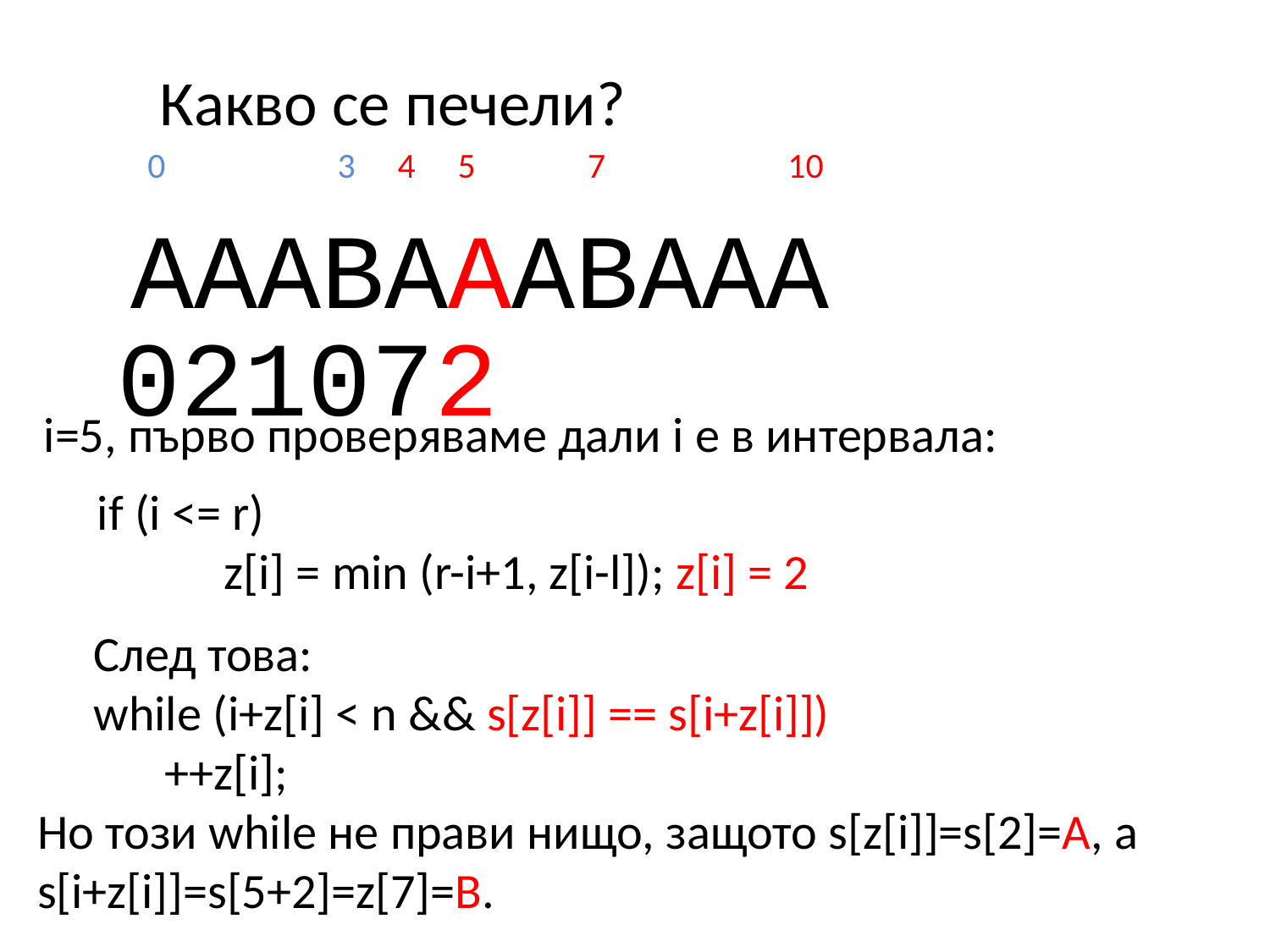

Какво се печели?
0
3
4
5
7
10
AAABAAABAAA
021072
i=5, първо проверяваме дали i е в интервала:
if (i <= r)
	z[i] = min (r-i+1, z[i-l]); z[i] = 2
     След това:
     while (i+z[i] < n && s[z[i]] == s[i+z[i]])
	++z[i];
Но този while не прави нищо, защото s[z[i]]=s[2]=A, а s[i+z[i]]=s[5+2]=z[7]=B.